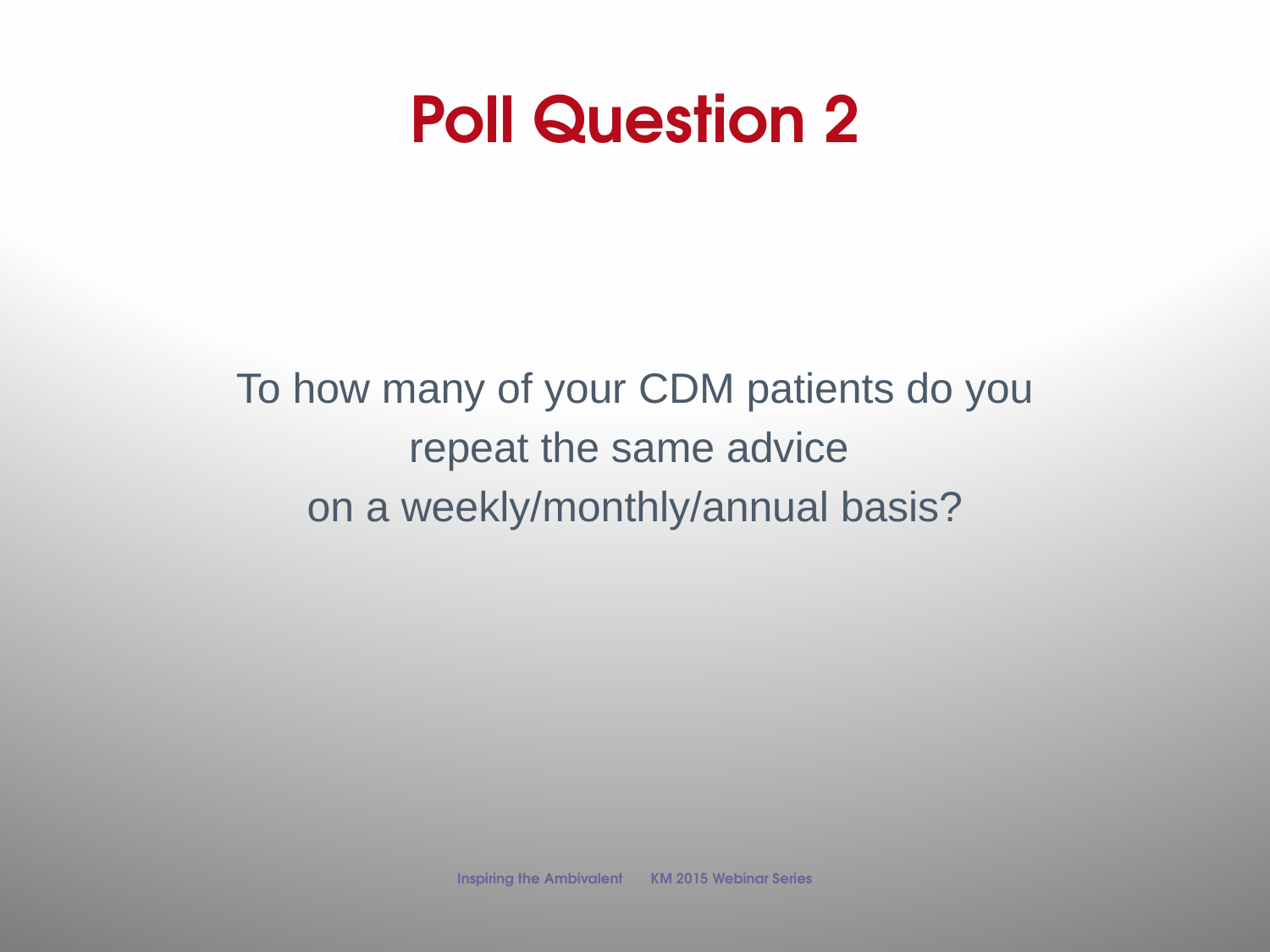

# Poll Question 2

To how many of your CDM patients do you
 repeat the same advice
on a weekly/monthly/annual basis?

Inspiring the Ambivalent       KM 2015 Webinar Series